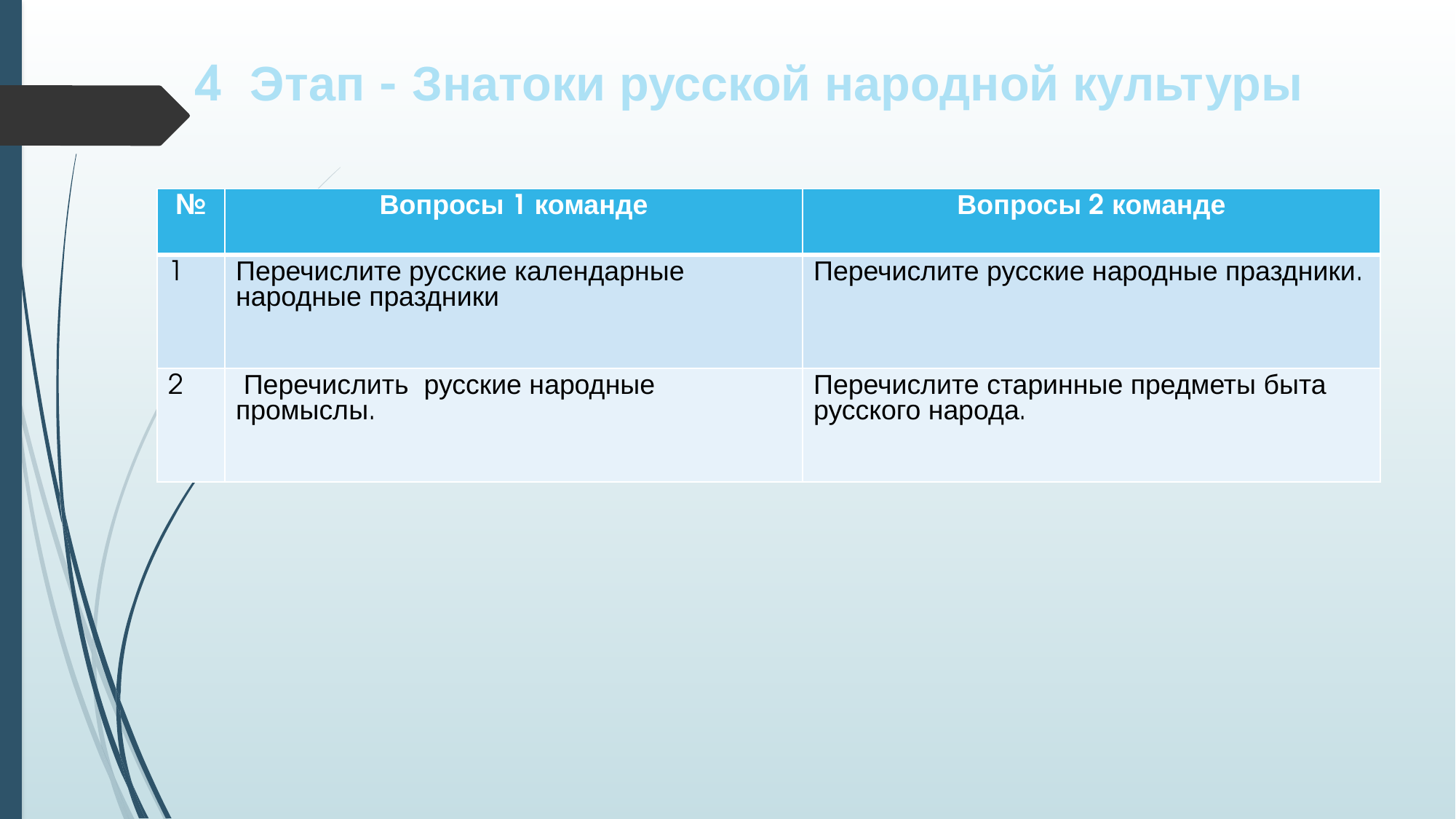

4  Этап - Знатоки русской народной культуры
| № | Вопросы 1 команде | Вопросы 2 команде |
| --- | --- | --- |
| 1 | Перечислите русские календарные народные праздники | Перечислите русские народные праздники. |
| 2 | Перечислить русские народные промыслы. | Перечислите старинные предметы быта русского народа. |